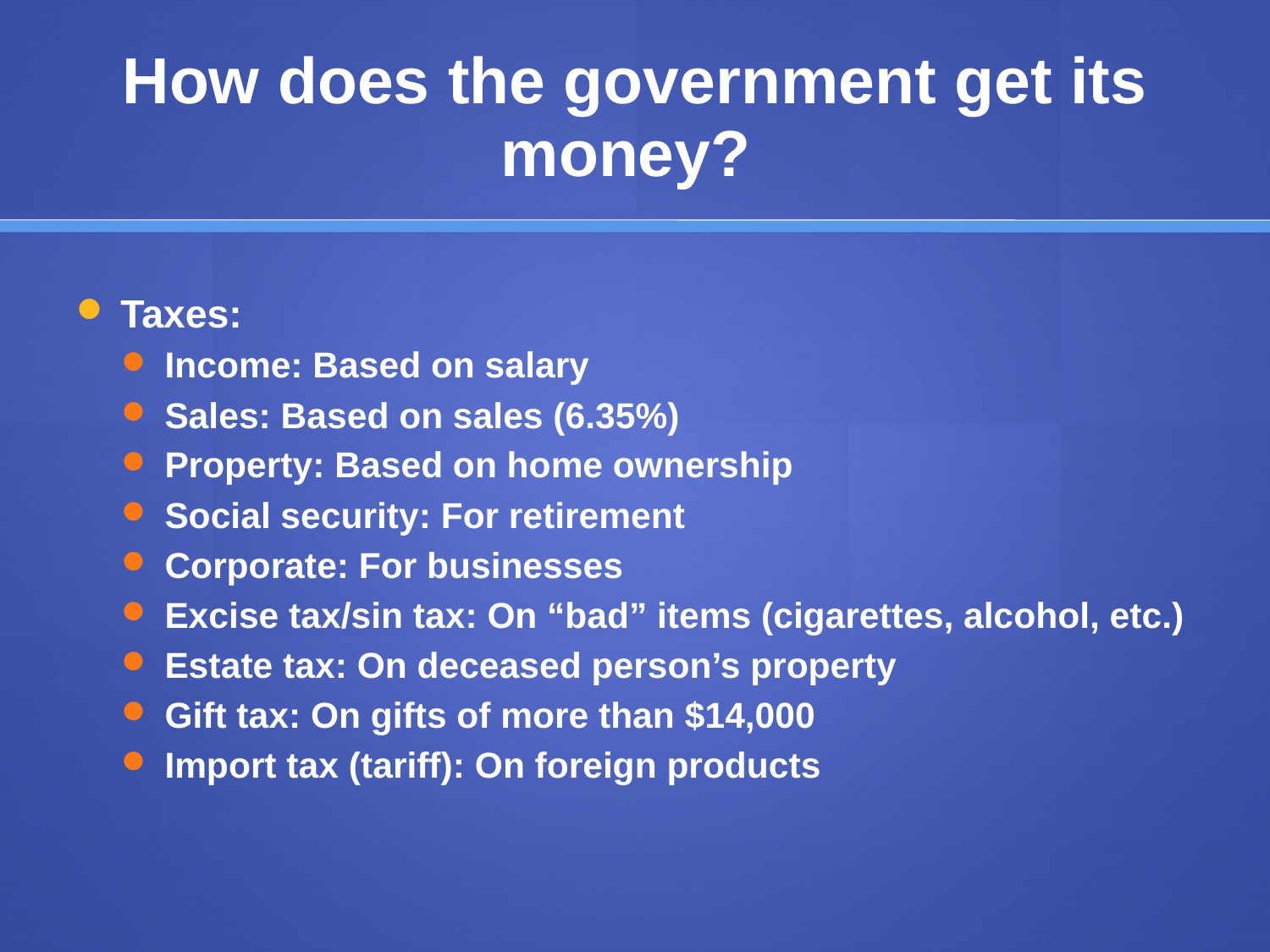

# How does the government get its money?
Taxes:
Income: Based on salary
Sales: Based on sales (6.35%)
Property: Based on home ownership
Social security: For retirement
Corporate: For businesses
Excise tax/sin tax: On “bad” items (cigarettes, alcohol, etc.)
Estate tax: On deceased person’s property
Gift tax: On gifts of more than $14,000
Import tax (tariff): On foreign products